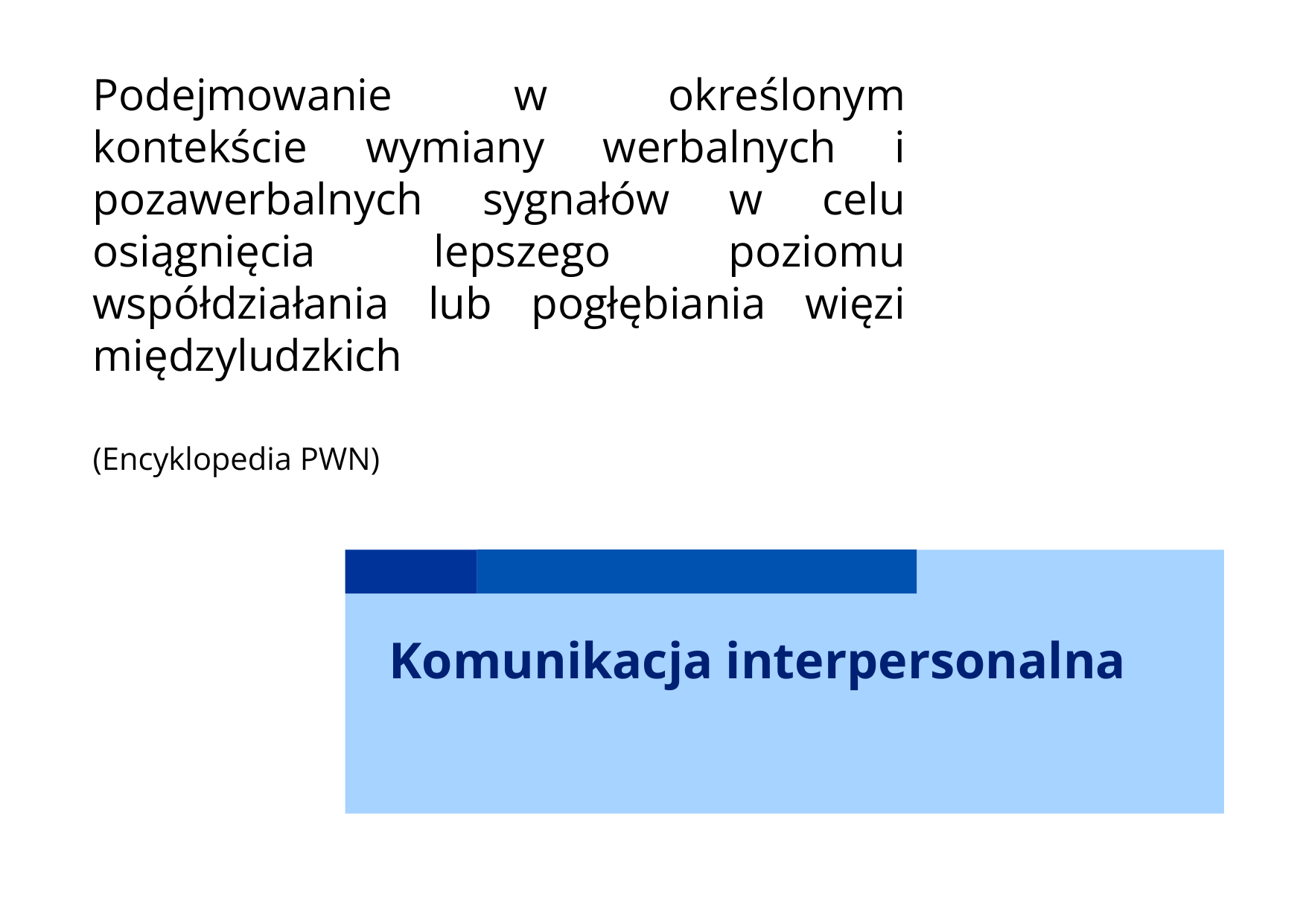

Podejmowanie w określonym kontekście wymiany werbalnych i pozawerbalnych sygnałów w celu osiągnięcia lepszego poziomu współdziałania lub pogłębiania więzi międzyludzkich

(Encyklopedia PWN)
# Komunikacja interpersonalna